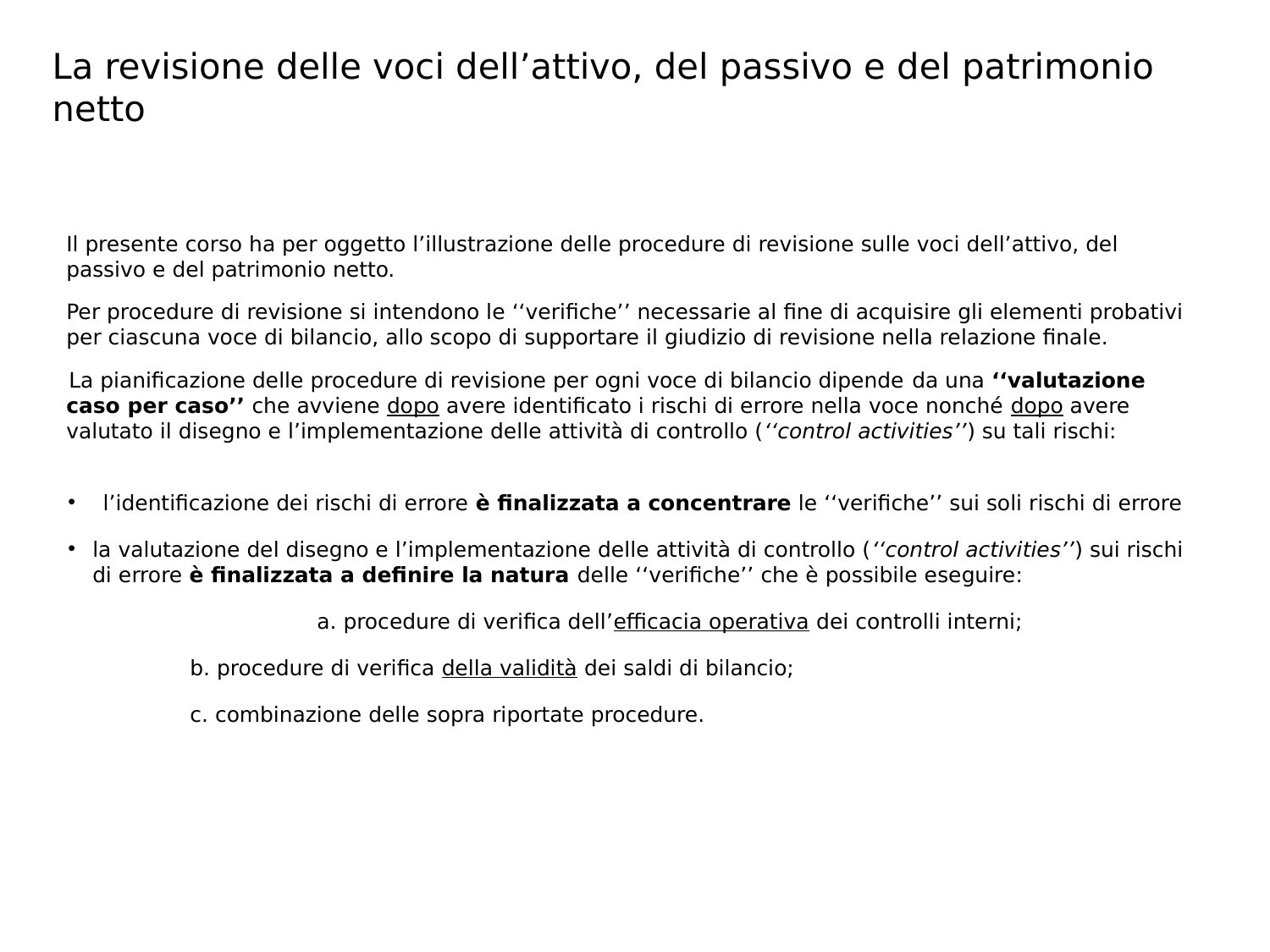

# La revisione delle voci dell’attivo, del passivo e del patrimonio netto
Il presente corso ha per oggetto l’illustrazione delle procedure di revisione sulle voci dell’attivo, del passivo e del patrimonio netto.
Per procedure di revisione si intendono le ‘‘verifiche’’ necessarie al fine di acquisire gli elementi probativi per ciascuna voce di bilancio, allo scopo di supportare il giudizio di revisione nella relazione finale.
La pianificazione delle procedure di revisione per ogni voce di bilancio dipende da una ‘‘valutazione caso per caso’’ che avviene dopo avere identificato i rischi di errore nella voce nonché dopo avere valutato il disegno e l’implementazione delle attività di controllo (‘‘control activities’’) su tali rischi:

l’identificazione dei rischi di errore è finalizzata a concentrare le ‘‘verifiche’’ sui soli rischi di errore
la valutazione del disegno e l’implementazione delle attività di controllo (‘‘control activities’’) sui rischi di errore è finalizzata a definire la natura delle ‘‘verifiche’’ che è possibile eseguire:
	                  a. procedure di verifica dell’efficacia operativa dei controlli interni;
                  b. procedure di verifica della validità dei saldi di bilancio;
                  c. combinazione delle sopra riportate procedure.